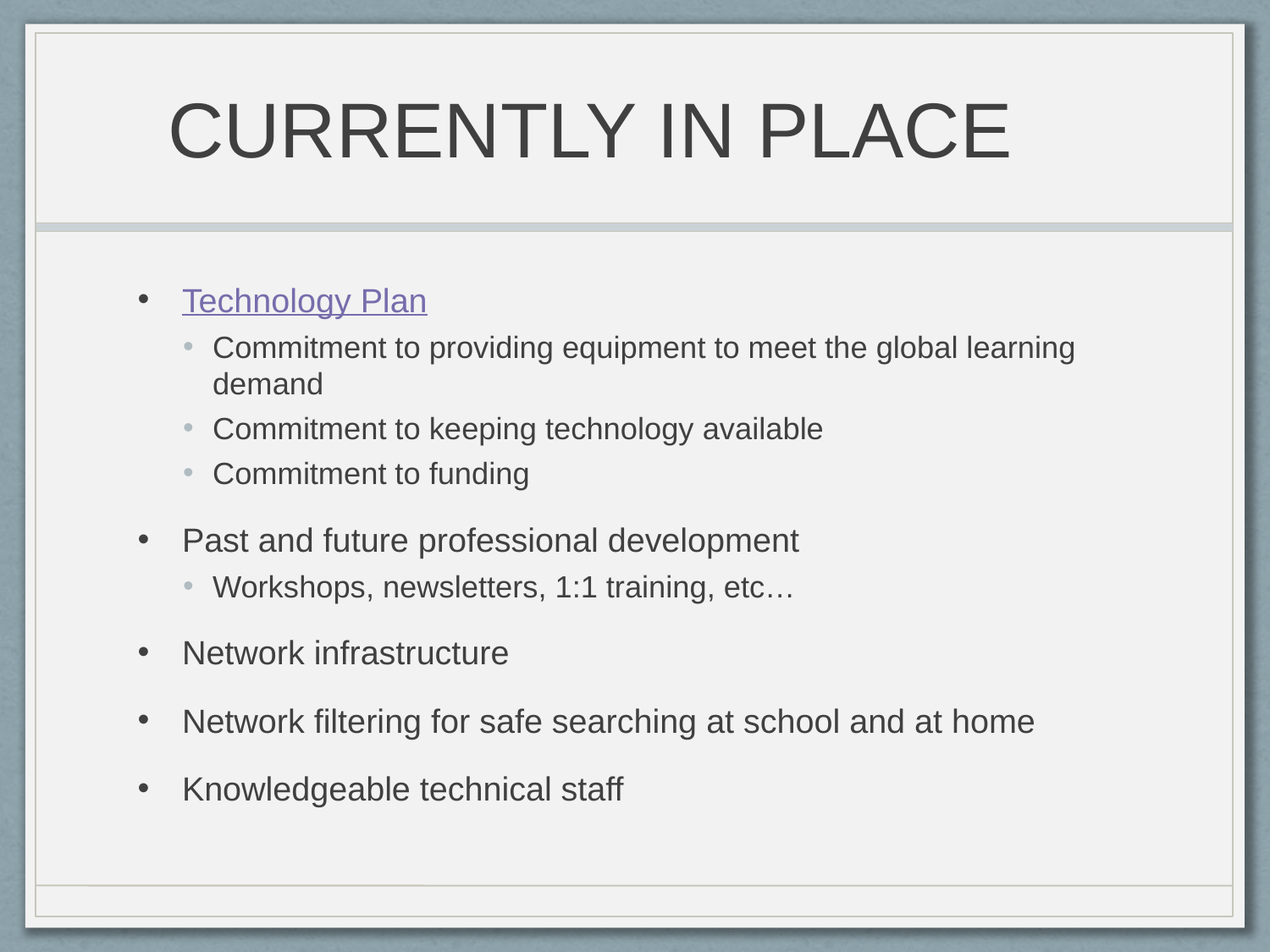

# CURRENTLY IN PLACE
Technology Plan
Commitment to providing equipment to meet the global learning demand
Commitment to keeping technology available
Commitment to funding
Past and future professional development
Workshops, newsletters, 1:1 training, etc…
Network infrastructure
Network filtering for safe searching at school and at home
Knowledgeable technical staff